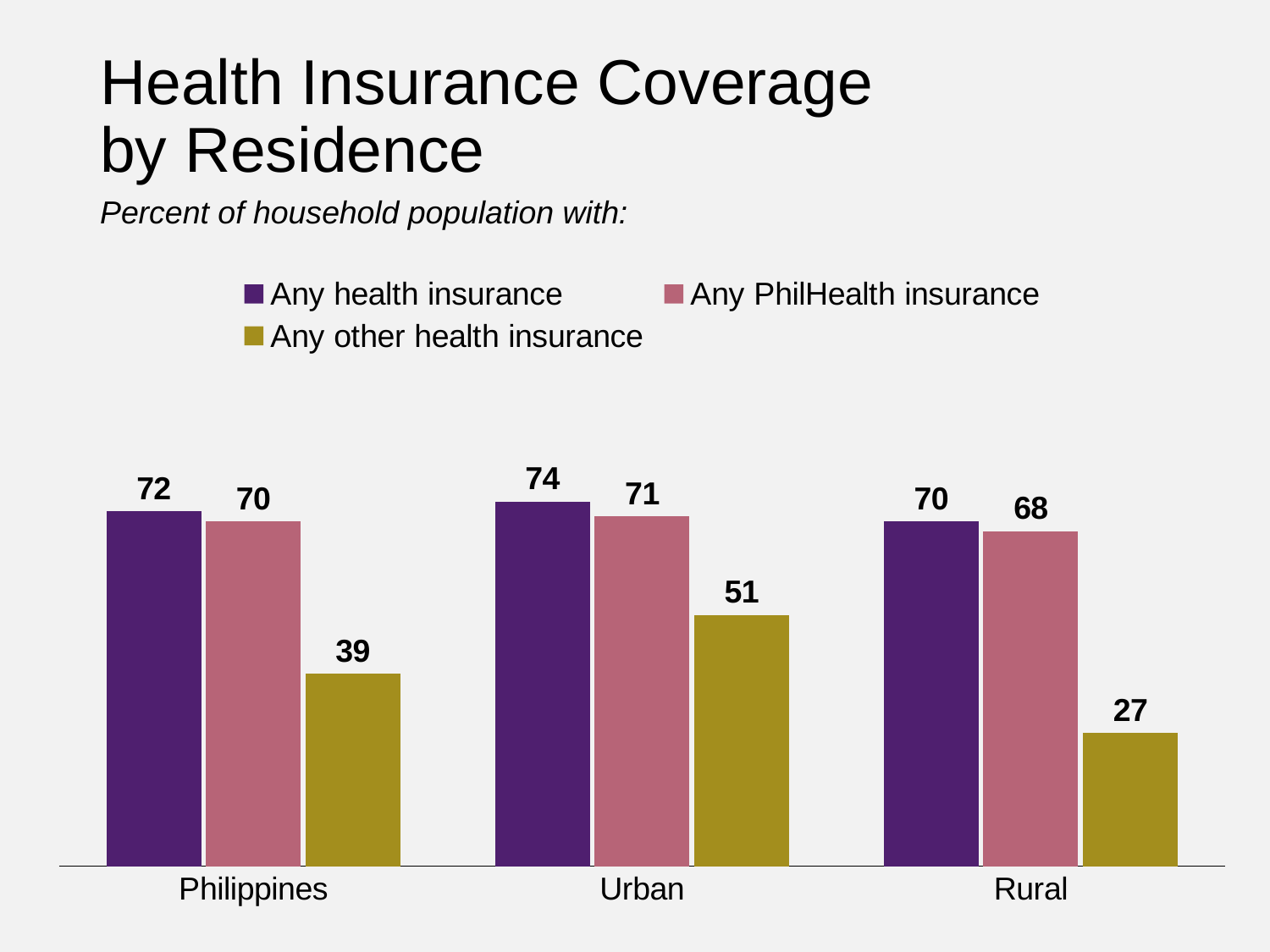

# Health Insurance Coverage by Residence
Percent of household population with:

### Chart

| Category | Any health insurance | Any PhilHealth insurance | Any other health insurance |
|---|---|---|---|
| Philippines | 72.0 | 70.0 | 39.0 |
| Urban | 74.0 | 71.0 | 51.0 |
| Rural | 70.0 | 68.0 | 27.0 |